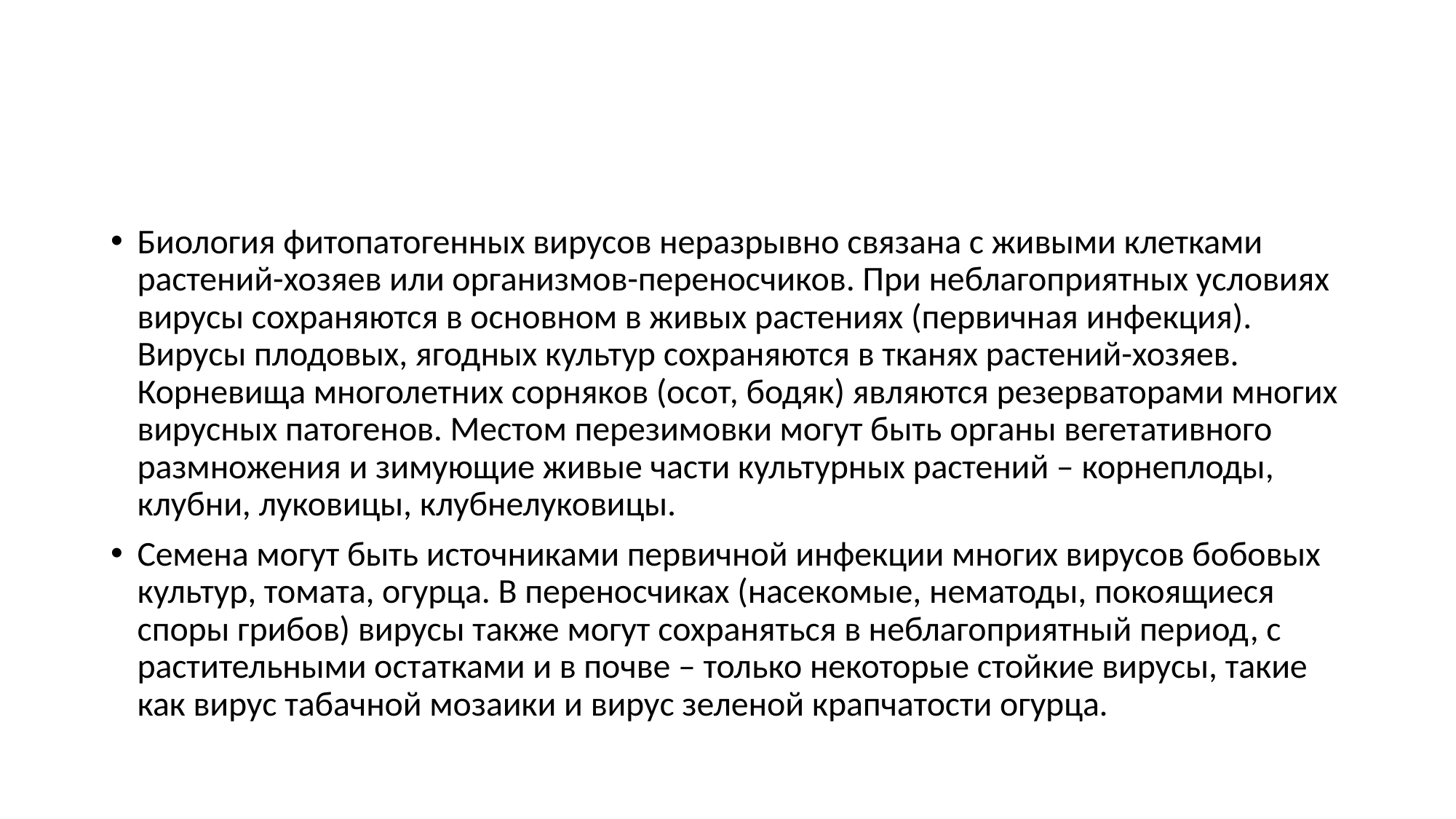

#
Биология фитопатогенных вирусов неразрывно связана с живыми клетками растений-хозяев или организмов-переносчиков. При неблагоприятных условиях вирусы сохраняются в основном в живых растениях (первичная инфекция). Вирусы плодовых, ягодных культур сохраняются в тканях растений-хозяев. Корневища многолетних сорняков (осот, бодяк) являются резерваторами многих вирусных патогенов. Местом перезимовки могут быть органы вегетативного размножения и зимующие живые части культурных растений – корнеплоды, клубни, луковицы, клубнелуковицы.
Семена могут быть источниками первичной инфекции многих вирусов бобовых культур, томата, огурца. В переносчиках (насекомые, нематоды, покоящиеся споры грибов) вирусы также могут сохраняться в неблагоприятный период, с растительными остатками и в почве – только некоторые стойкие вирусы, такие как вирус табачной мозаики и вирус зеленой крапчатости огурца.